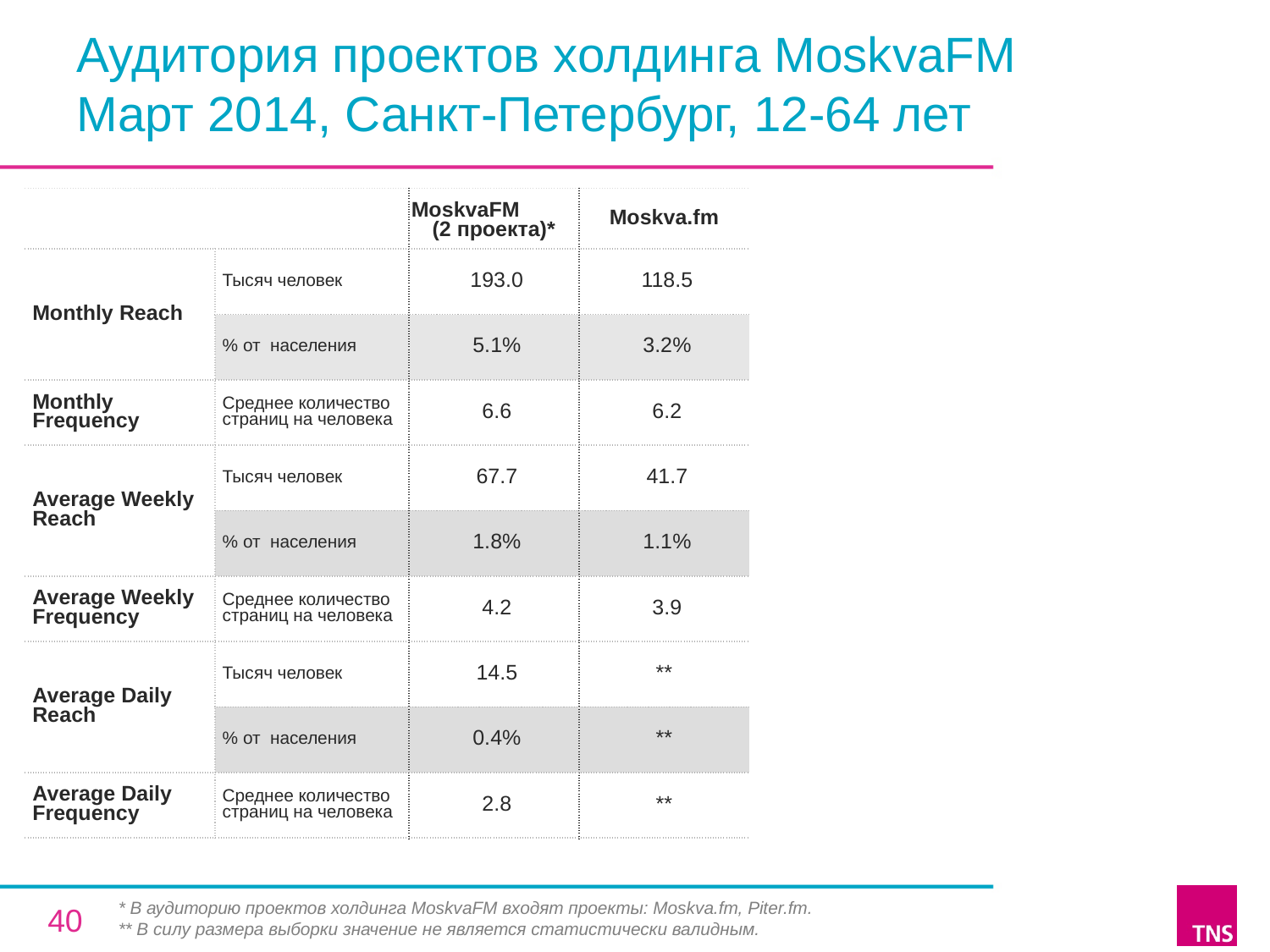

# Аудитория проектов холдинга MoskvaFM Март 2014, Санкт-Петербург, 12-64 лет
|  |  | MoskvaFM (2 проекта)\* | Moskva.fm |
| --- | --- | --- | --- |
| Monthly Reach | Тысяч человек | 193.0 | 118.5 |
|  | % от населения | 5.1% | 3.2% |
| Monthly Frequency | Среднее количество страниц на человека | 6.6 | 6.2 |
| Average Weekly Reach | Тысяч человек | 67.7 | 41.7 |
|  | % от населения | 1.8% | 1.1% |
| Average Weekly Frequency | Среднее количество страниц на человека | 4.2 | 3.9 |
| Average Daily Reach | Тысяч человек | 14.5 | \*\* |
|  | % от населения | 0.4% | \*\* |
| Average Daily Frequency | Среднее количество страниц на человека | 2.8 | \*\* |
* В аудиторию проектов холдинга MoskvaFM входят проекты: Moskva.fm, Piter.fm.
** В силу размера выборки значение не является статистически валидным.
40